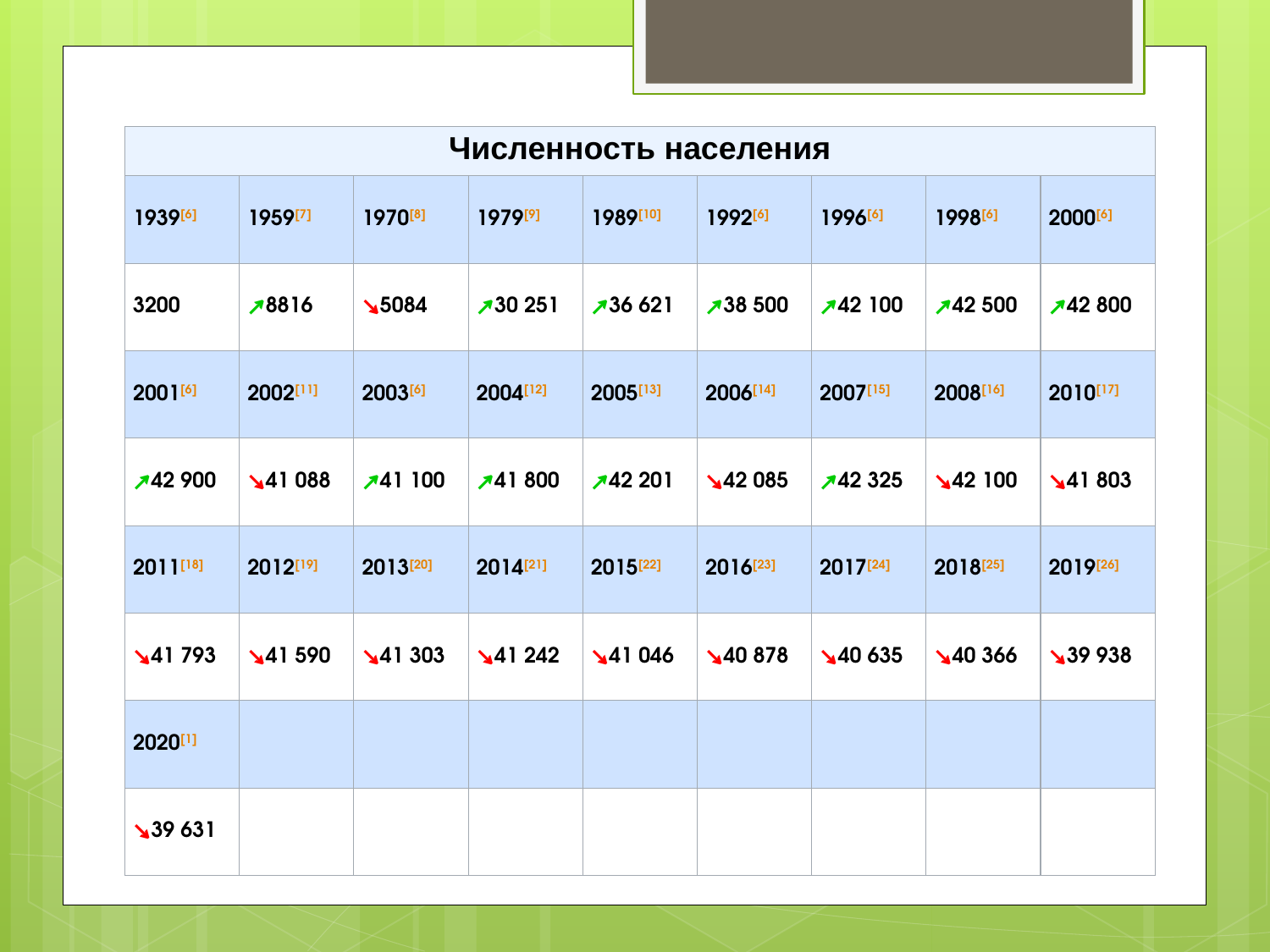

| Численность населения |  |  |  |  |  |  |  |  |
| --- | --- | --- | --- | --- | --- | --- | --- | --- |
| 1939[6] | 1959[7] | 1970[8] | 1979[9] | 1989[10] | 1992[6] | 1996[6] | 1998[6] | 2000[6] |
| 3200 | ↗8816 | ↘5084 | ↗30 251 | ↗36 621 | ↗38 500 | ↗42 100 | ↗42 500 | ↗42 800 |
| 2001[6] | 2002[11] | 2003[6] | 2004[12] | 2005[13] | 2006[14] | 2007[15] | 2008[16] | 2010[17] |
| ↗42 900 | ↘41 088 | ↗41 100 | ↗41 800 | ↗42 201 | ↘42 085 | ↗42 325 | ↘42 100 | ↘41 803 |
| 2011[18] | 2012[19] | 2013[20] | 2014[21] | 2015[22] | 2016[23] | 2017[24] | 2018[25] | 2019[26] |
| ↘41 793 | ↘41 590 | ↘41 303 | ↘41 242 | ↘41 046 | ↘40 878 | ↘40 635 | ↘40 366 | ↘39 938 |
| 2020[1] |  |  |  |  |  |  |  |  |
| ↘39 631 |  |  |  |  |  |  |  |  |